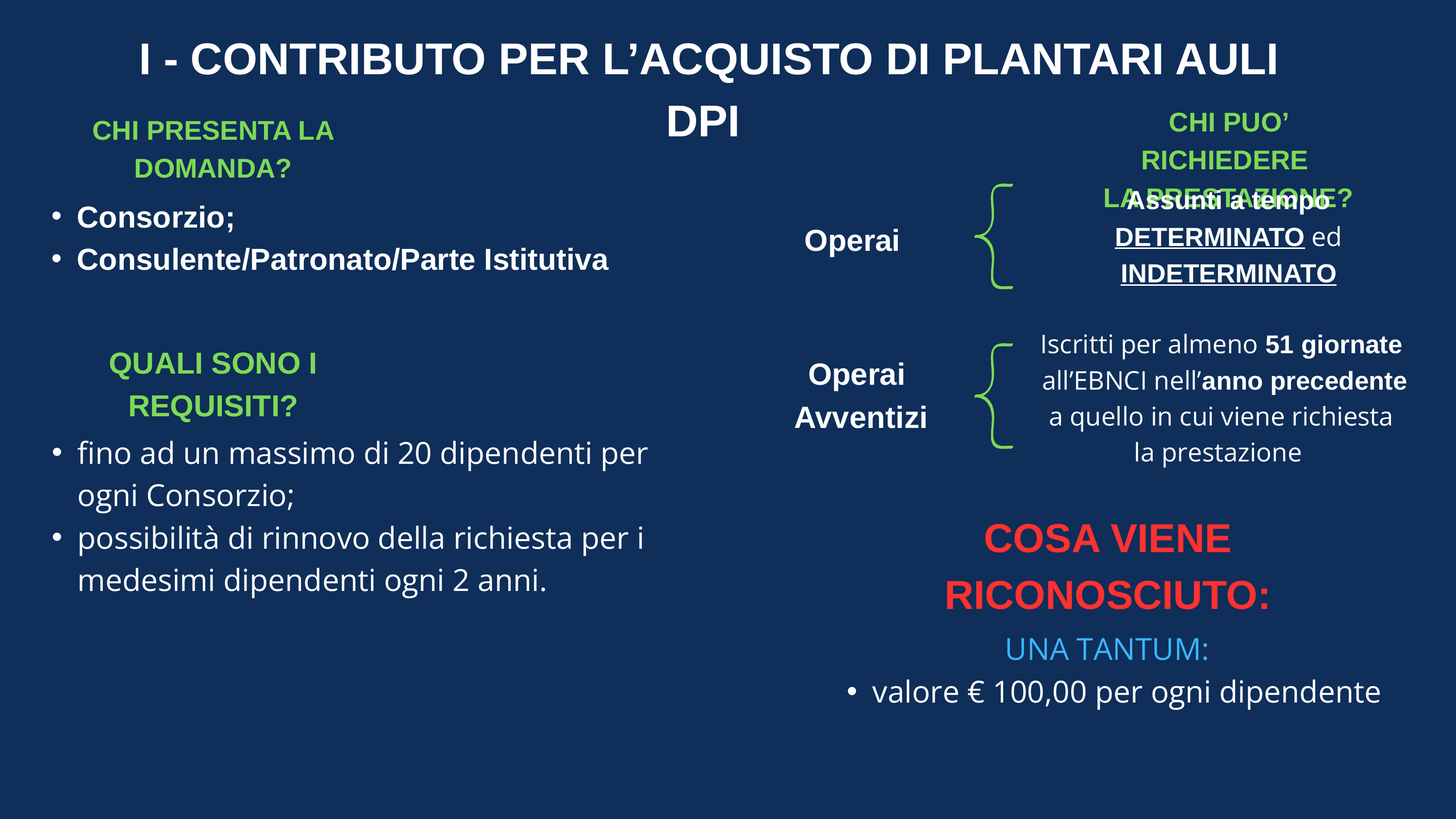

I - CONTRIBUTO PER L’ACQUISTO DI PLANTARI AULI DPI
CHI PUO’ RICHIEDERE
LA PRESTAZIONE?
CHI PRESENTA LA DOMANDA?
Assunti a tempo
 DETERMINATO ed
INDETERMINATO

Consorzio;
Consulente/Patronato/Parte Istitutiva
Operai
Iscritti per almeno 51 giornate
 all’EBNCI nell’anno precedente
 a quello in cui viene richiesta
la prestazione
QUALI SONO I
REQUISITI?

Operai
Avventizi
fino ad un massimo di 20 dipendenti per ogni Consorzio;
possibilità di rinnovo della richiesta per i medesimi dipendenti ogni 2 anni.
COSA VIENE RICONOSCIUTO:
UNA TANTUM:
valore € 100,00 per ogni dipendente